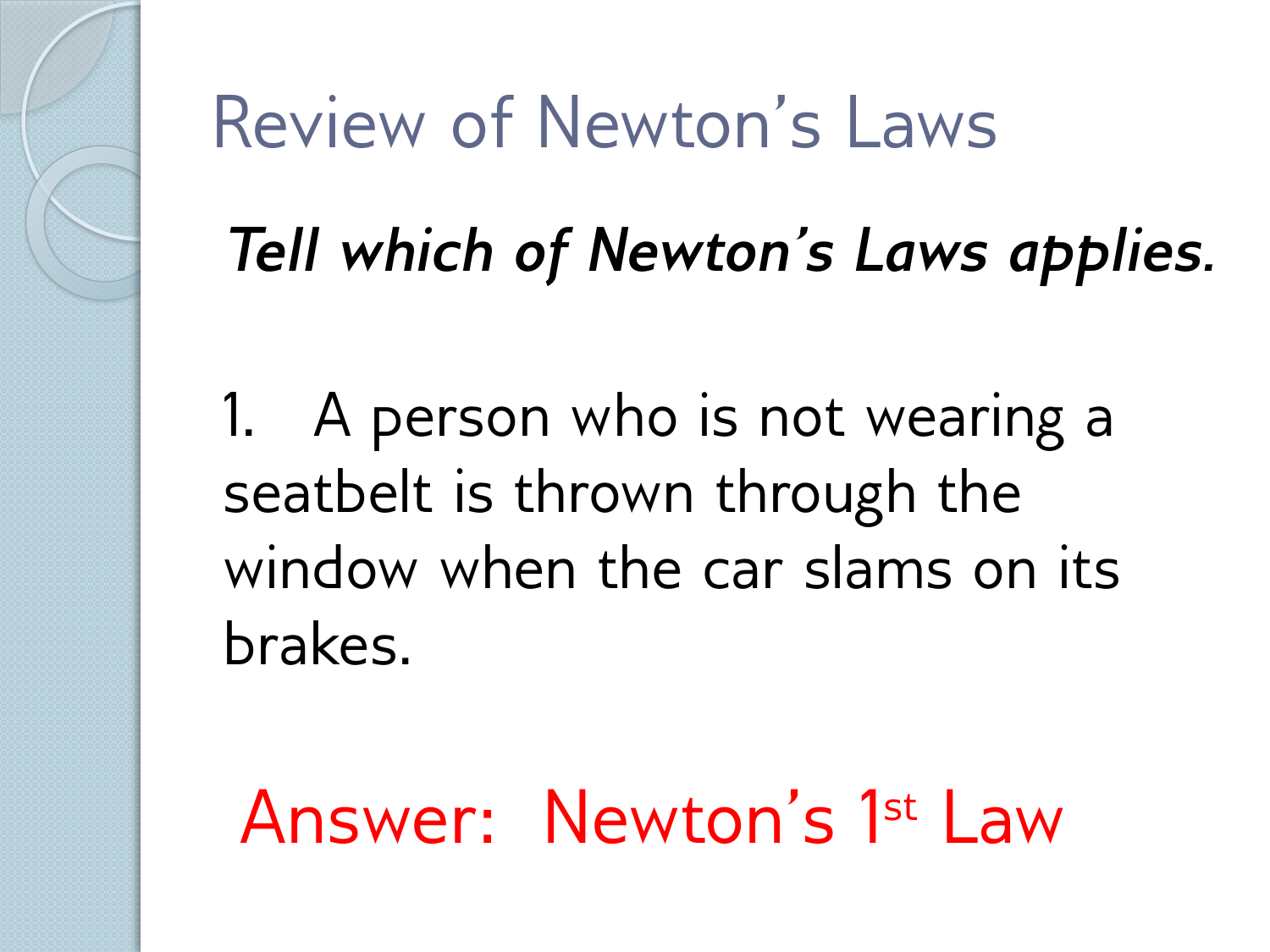

# Review of Newton’s Laws
Tell which of Newton’s Laws applies.

1.   A person who is not wearing a seatbelt is thrown through the window when the car slams on its brakes.

 Answer:  Newton’s 1st Law